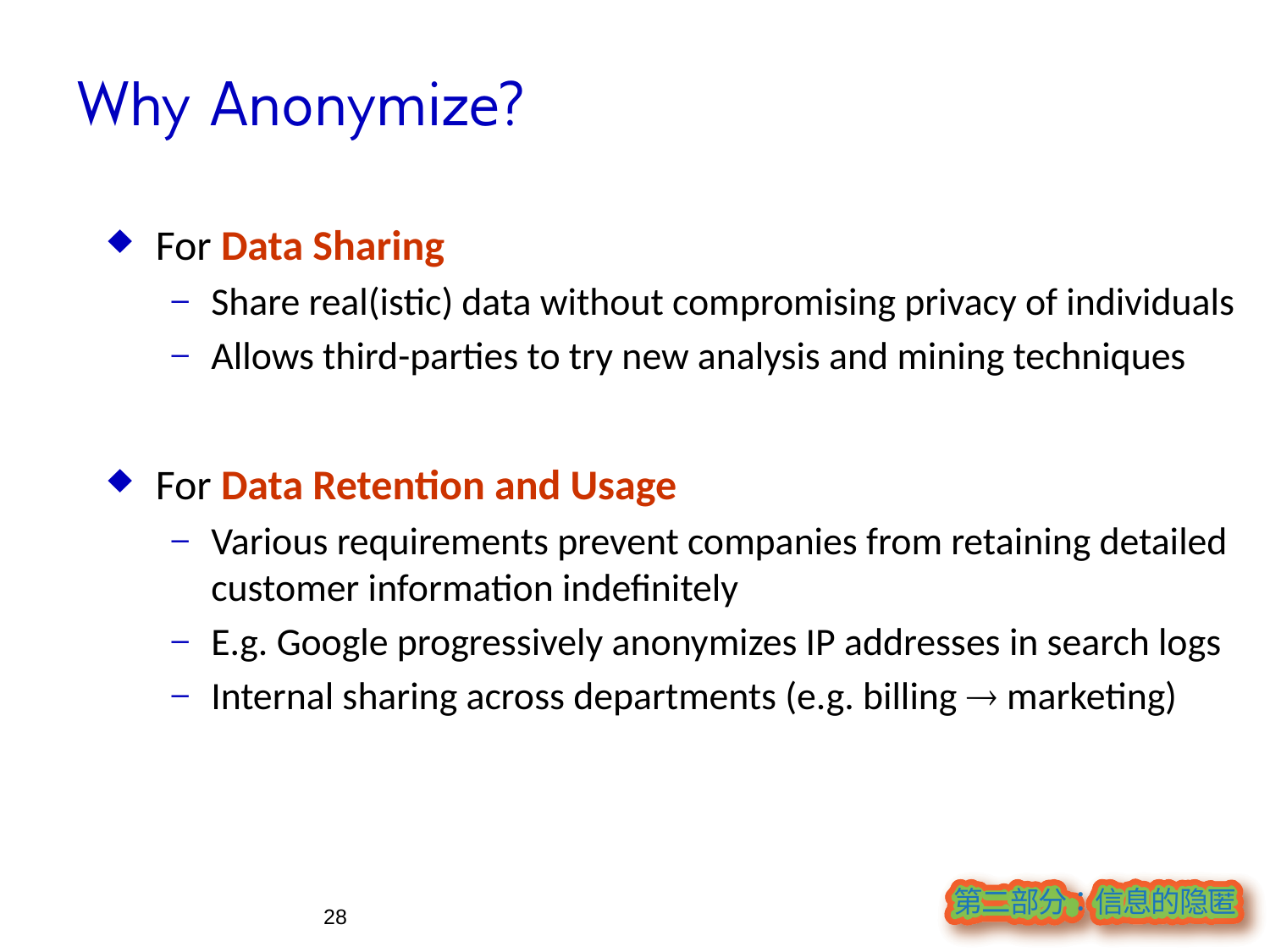

Why Anonymize?
For Data Sharing
Share real(istic) data without compromising privacy of individuals
Allows third-parties to try new analysis and mining techniques

For Data Retention and Usage
Various requirements prevent companies from retaining detailed customer information indefinitely
E.g. Google progressively anonymizes IP addresses in search logs
Internal sharing across departments (e.g. billing → marketing)
28